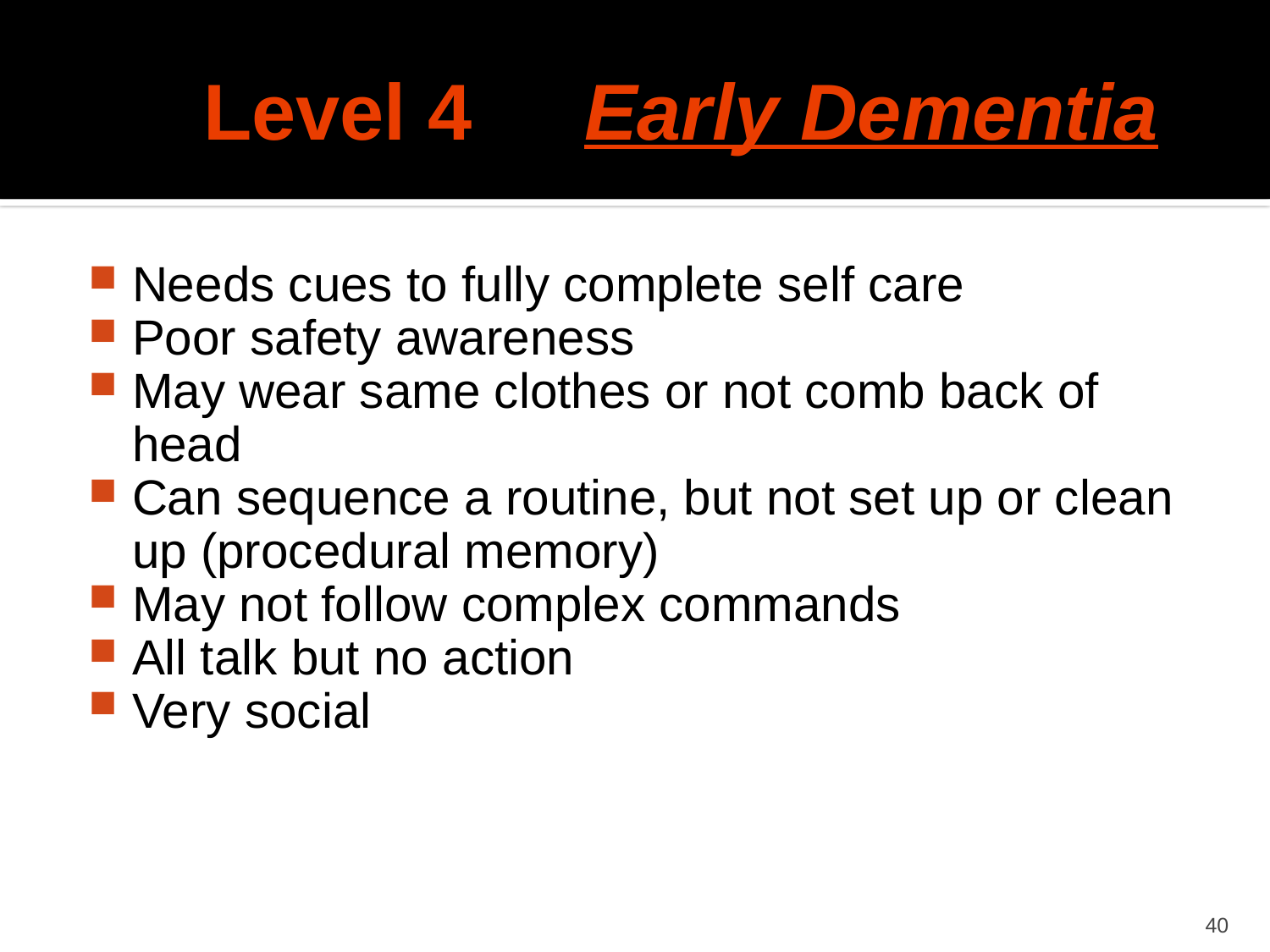

# Level 4 	Early Dementia
Needs cues to fully complete self care
Poor safety awareness
May wear same clothes or not comb back of head
Can sequence a routine, but not set up or clean up (procedural memory)
May not follow complex commands
All talk but no action
Very social
40